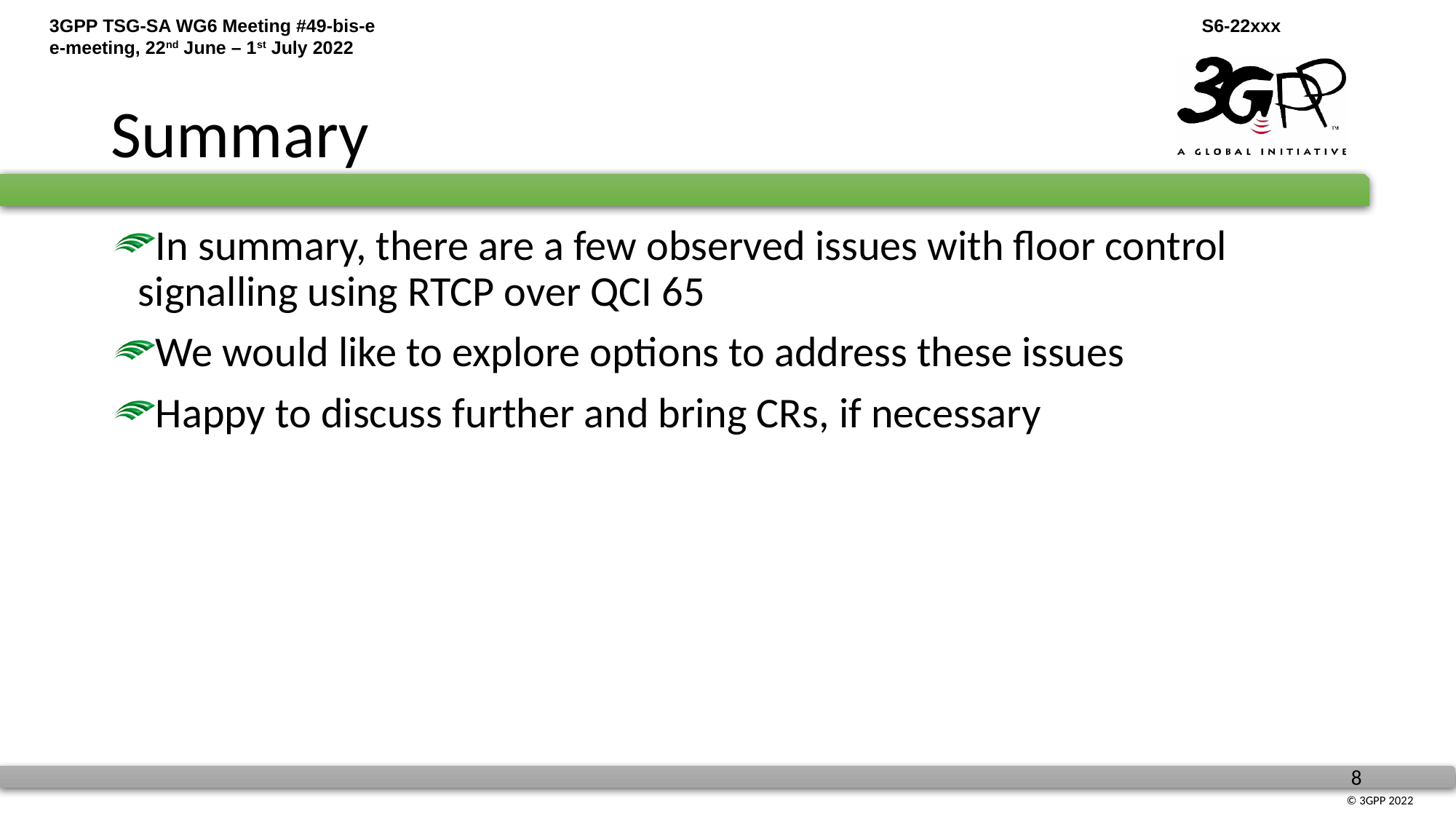

# Summary
In summary, there are a few observed issues with floor control signalling using RTCP over QCI 65
We would like to explore options to address these issues
Happy to discuss further and bring CRs, if necessary